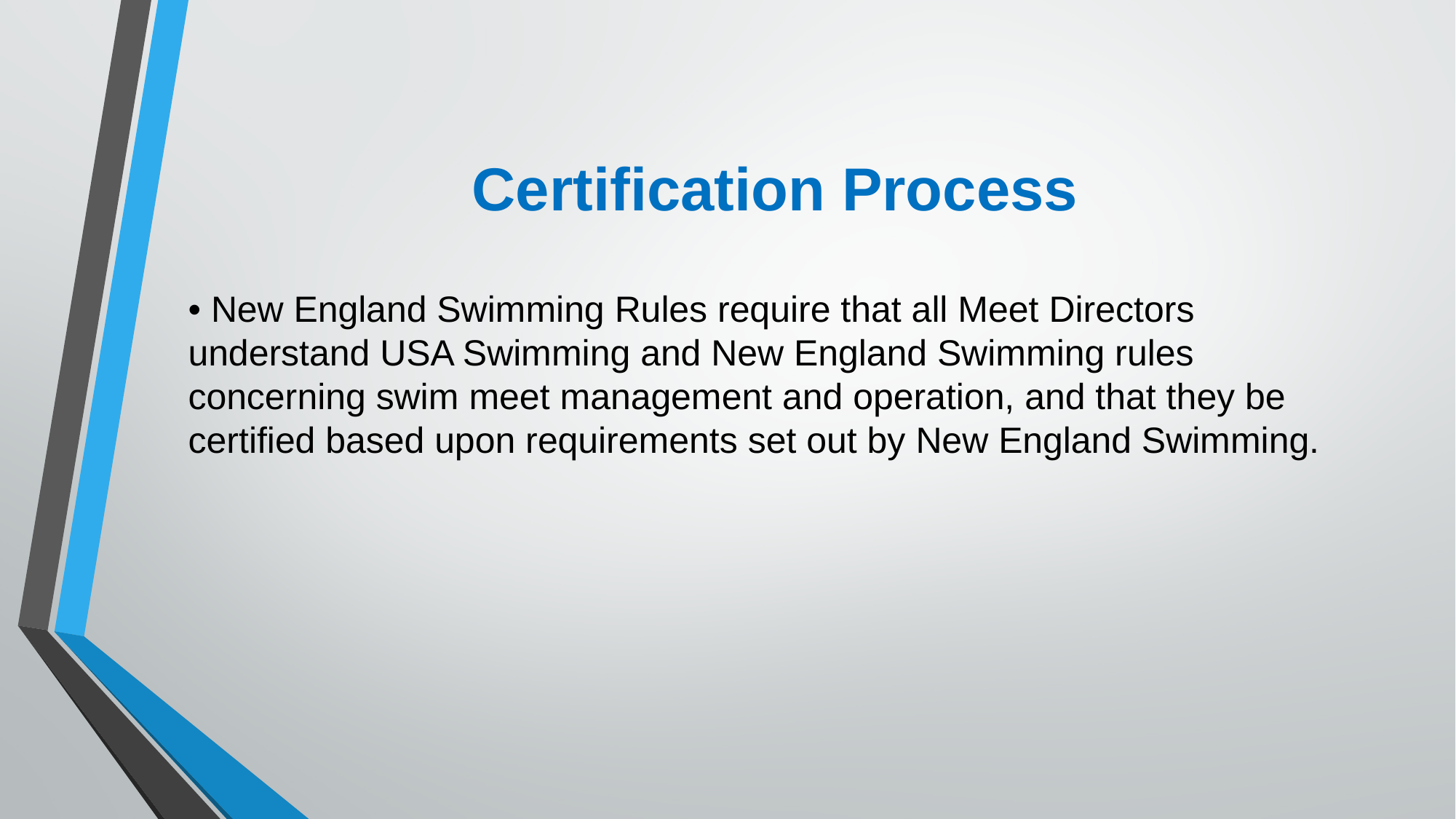

# Certification Process
• New England Swimming Rules require that all Meet Directors understand USA Swimming and New England Swimming rules concerning swim meet management and operation, and that they be certified based upon requirements set out by New England Swimming.